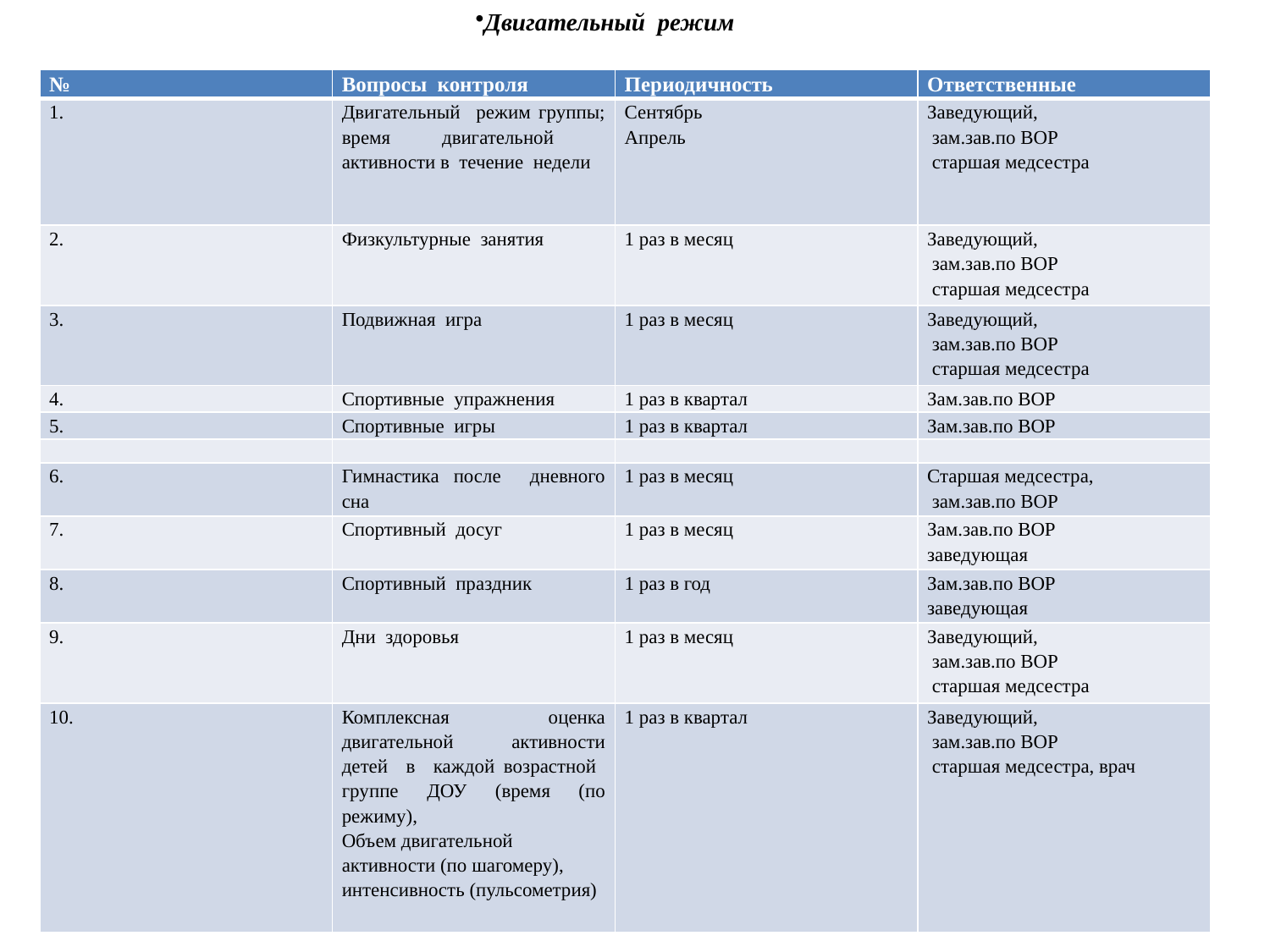

Двигательный  режим
| № | Вопросы контроля | Периодичность | Ответственные |
| --- | --- | --- | --- |
| 1. | Двигательный режим группы; время двигательной активности в течение недели | Сентябрь Апрель | Заведующий, зам.зав.по ВОР старшая медсестра |
| 2. | Физкультурные занятия | 1 раз в месяц | Заведующий, зам.зав.по ВОР старшая медсестра |
| 3. | Подвижная игра | 1 раз в месяц | Заведующий, зам.зав.по ВОР старшая медсестра |
| 4. | Спортивные упражнения | 1 раз в квартал | Зам.зав.по ВОР |
| 5. | Спортивные игры | 1 раз в квартал | Зам.зав.по ВОР |
|  |  |  |  |
| 6. | Гимнастика после дневного сна | 1 раз в месяц | Старшая медсестра, зам.зав.по ВОР |
| 7. | Спортивный досуг | 1 раз в месяц | Зам.зав.по ВОР заведующая |
| 8. | Спортивный праздник | 1 раз в год | Зам.зав.по ВОР заведующая |
| 9. | Дни здоровья | 1 раз в месяц | Заведующий, зам.зав.по ВОР старшая медсестра |
| 10. | Комплексная оценка двигательной активности детей в каждой возрастной группе ДОУ (время (по режиму), Объем двигательной активности (по шагомеру), интенсивность (пульсометрия) | 1 раз в квартал | Заведующий, зам.зав.по ВОР старшая медсестра, врач |